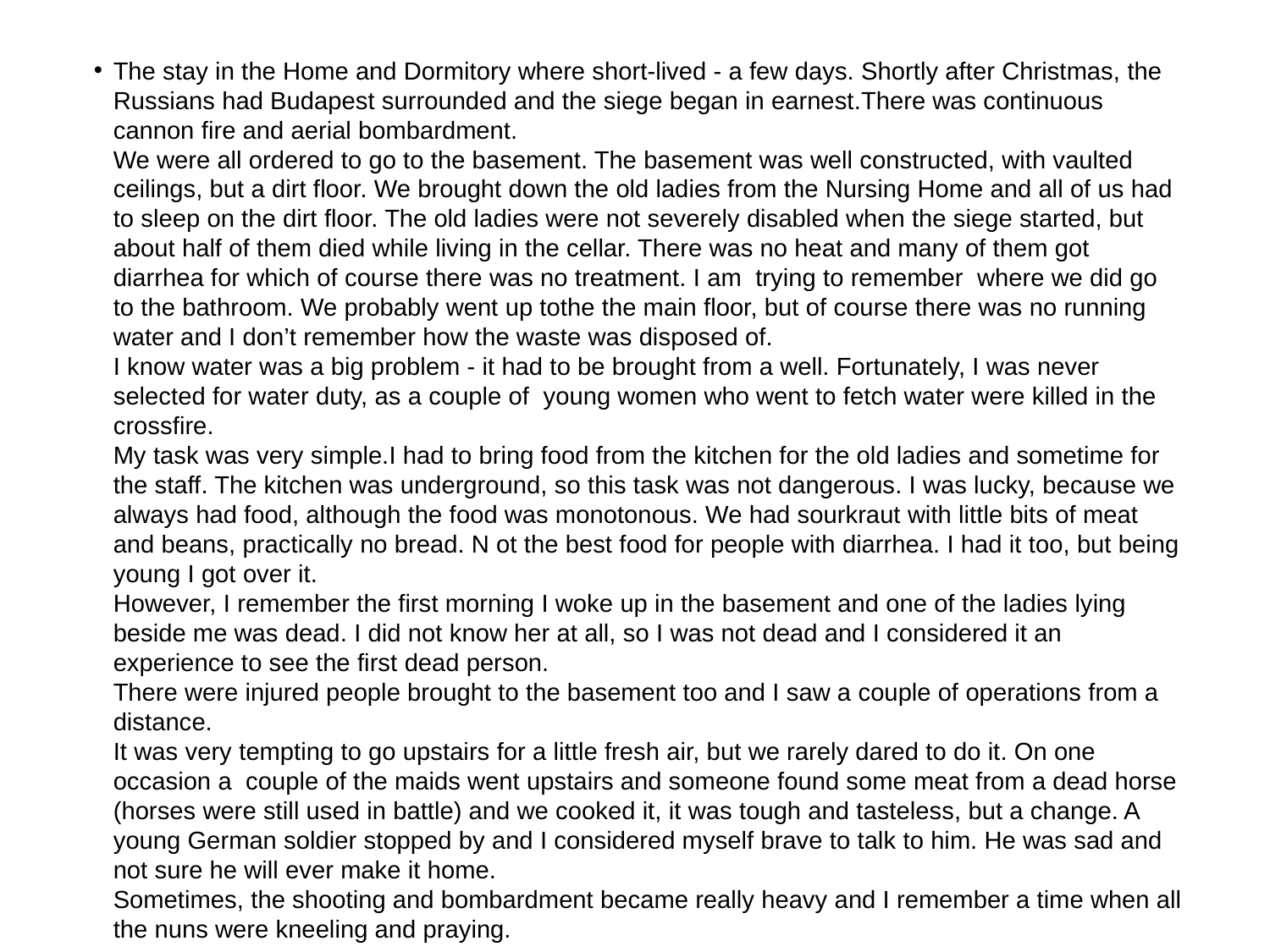

The stay in the Home and Dormitory where short-lived - a few days. Shortly after Christmas, the Russians had Budapest surrounded and the siege began in earnest.There was continuous cannon fire and aerial bombardment.
We were all ordered to go to the basement. The basement was well constructed, with vaulted ceilings, but a dirt floor. We brought down the old ladies from the Nursing Home and all of us had to sleep on the dirt floor. The old ladies were not severely disabled when the siege started, but about half of them died while living in the cellar. There was no heat and many of them got diarrhea for which of course there was no treatment. I am  trying to remember  where we did go to the bathroom. We probably went up tothe the main floor, but of course there was no running water and I don’t remember how the waste was disposed of.
I know water was a big problem - it had to be brought from a well. Fortunately, I was never selected for water duty, as a couple of  young women who went to fetch water were killed in the crossfire.
My task was very simple.I had to bring food from the kitchen for the old ladies and sometime for the staff. The kitchen was underground, so this task was not dangerous. I was lucky, because we always had food, although the food was monotonous. We had sourkraut with little bits of meat and beans, practically no bread. N ot the best food for people with diarrhea. I had it too, but being young I got over it.
However, I remember the first morning I woke up in the basement and one of the ladies lying beside me was dead. I did not know her at all, so I was not dead and I considered it an experience to see the first dead person.
There were injured people brought to the basement too and I saw a couple of operations from a distance.
It was very tempting to go upstairs for a little fresh air, but we rarely dared to do it. On one occasion a  couple of the maids went upstairs and someone found some meat from a dead horse (horses were still used in battle) and we cooked it, it was tough and tasteless, but a change. A young German soldier stopped by and I considered myself brave to talk to him. He was sad and not sure he will ever make it home.
Sometimes, the shooting and bombardment became really heavy and I remember a time when all the nuns were kneeling and praying.